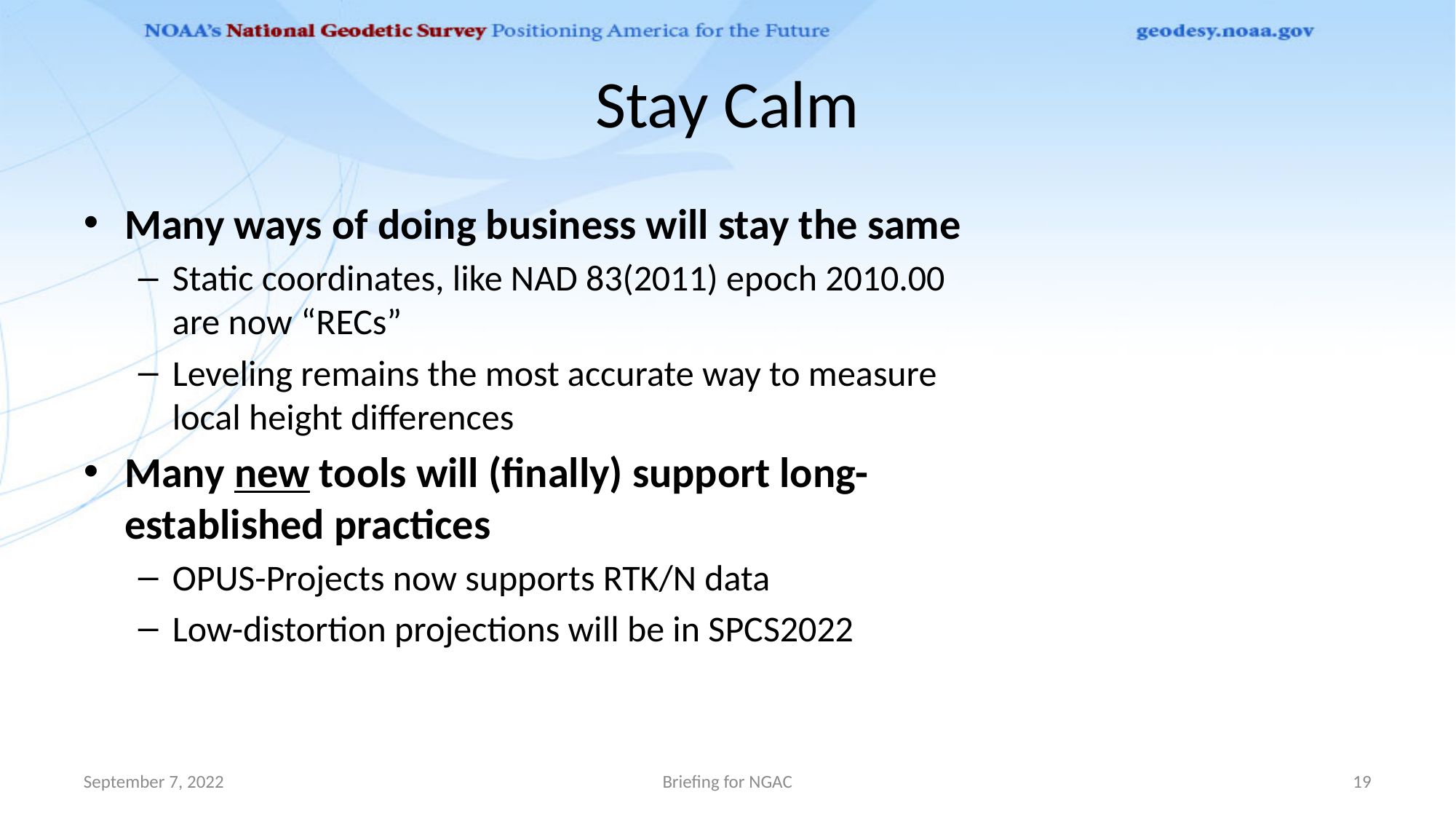

# Stay Calm
Many ways of doing business will stay the same
Static coordinates, like NAD 83(2011) epoch 2010.00 are now “RECs”
Leveling remains the most accurate way to measure local height differences
Many new tools will (finally) support long-established practices
OPUS-Projects now supports RTK/N data
Low-distortion projections will be in SPCS2022

September 7, 2022
Briefing for NGAC
19